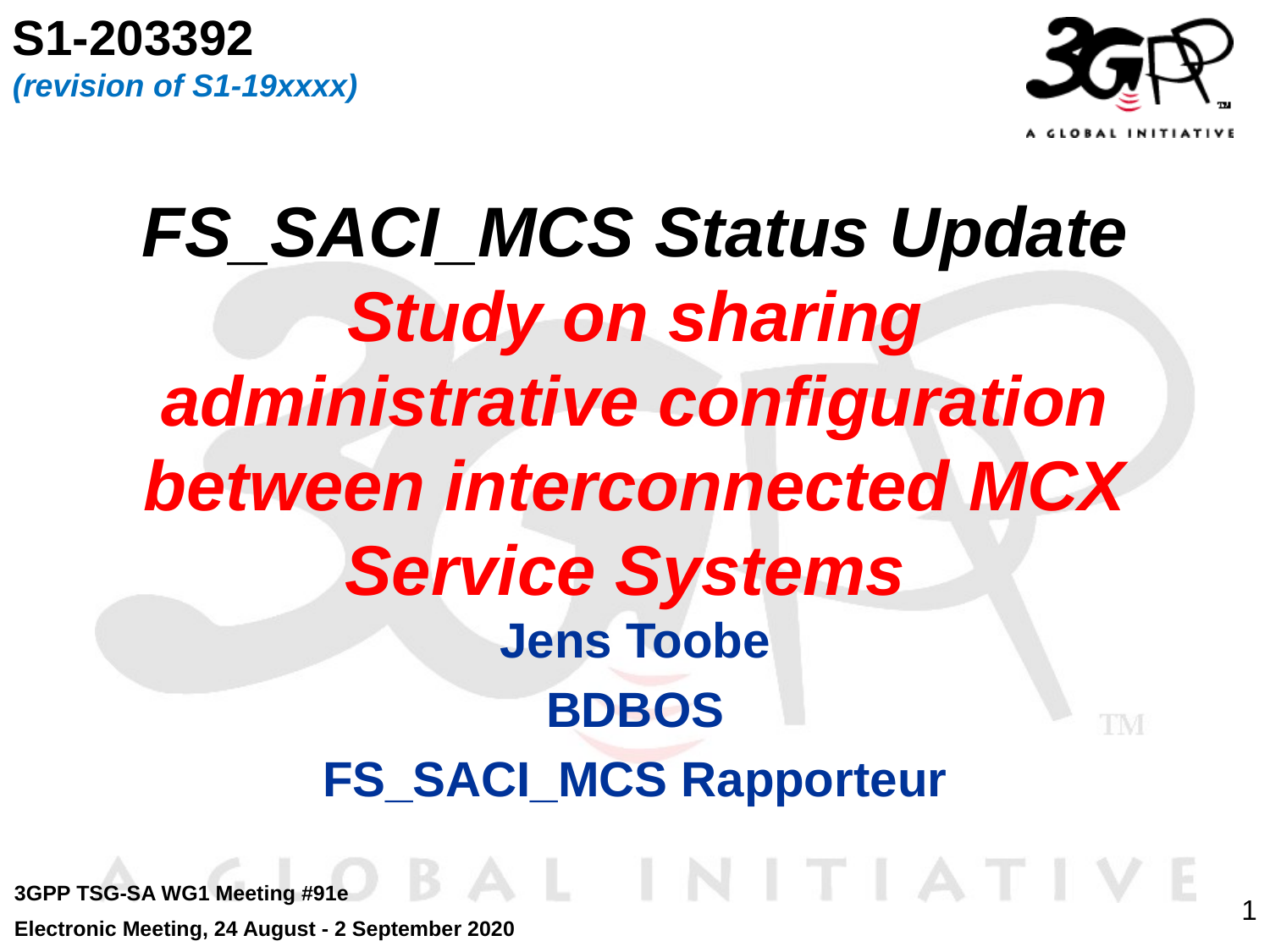

S1-203392
(revision of S1-19xxxx)
# FS_SACI_MCS Status Update Study on sharing administrative configuration between interconnected MCX Service Systems
Jens Toobe
BDBOS
FS_SACI_MCS Rapporteur
3GPP TSG-SA WG1 Meeting #91e
Electronic Meeting, 24 August - 2 September 2020
1